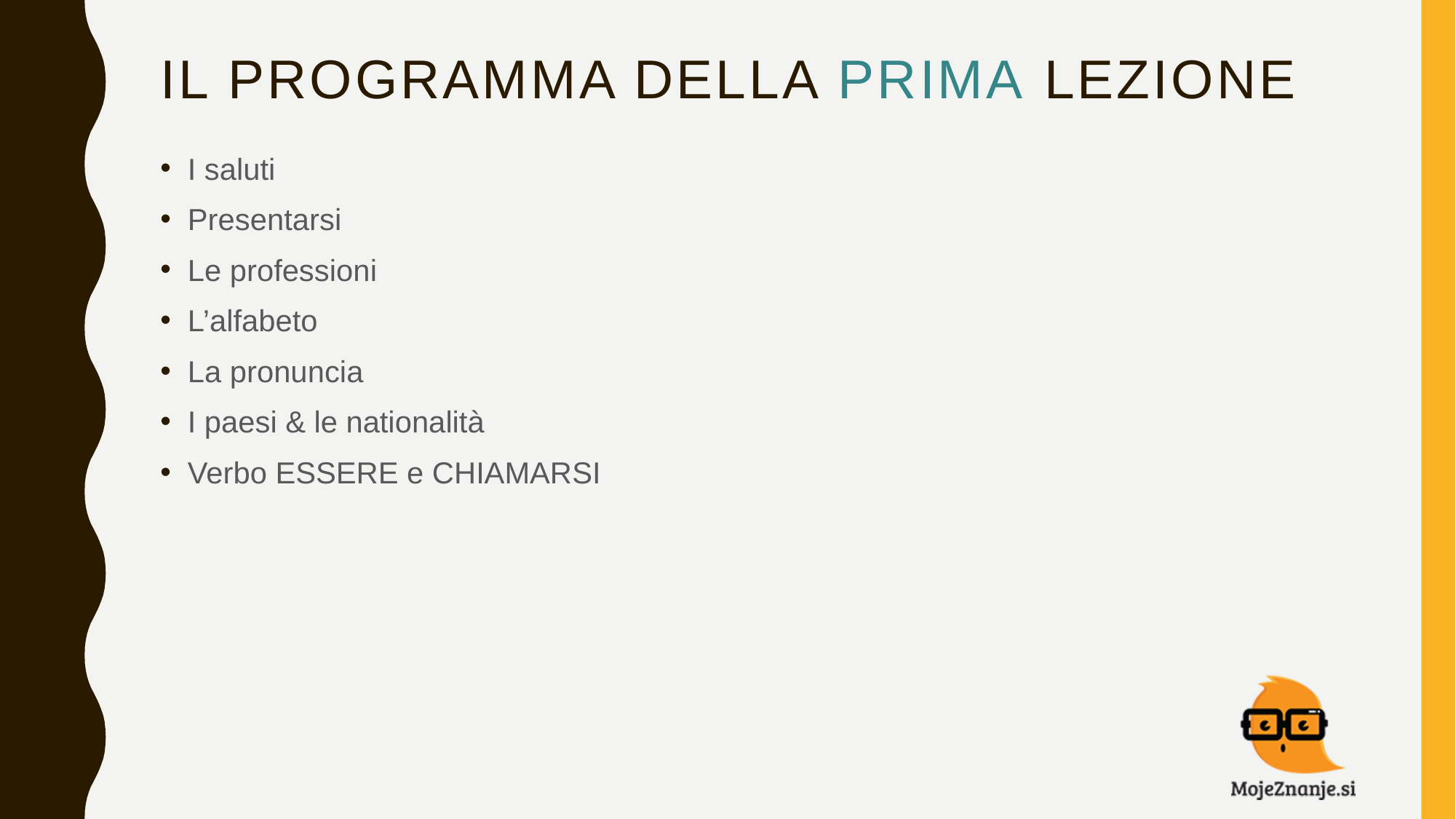

# Il Programma della prima lezione
I saluti
Presentarsi
Le professioni
L’alfabeto
La pronuncia
I paesi & le nationalità
Verbo ESSERE e CHIAMARSI